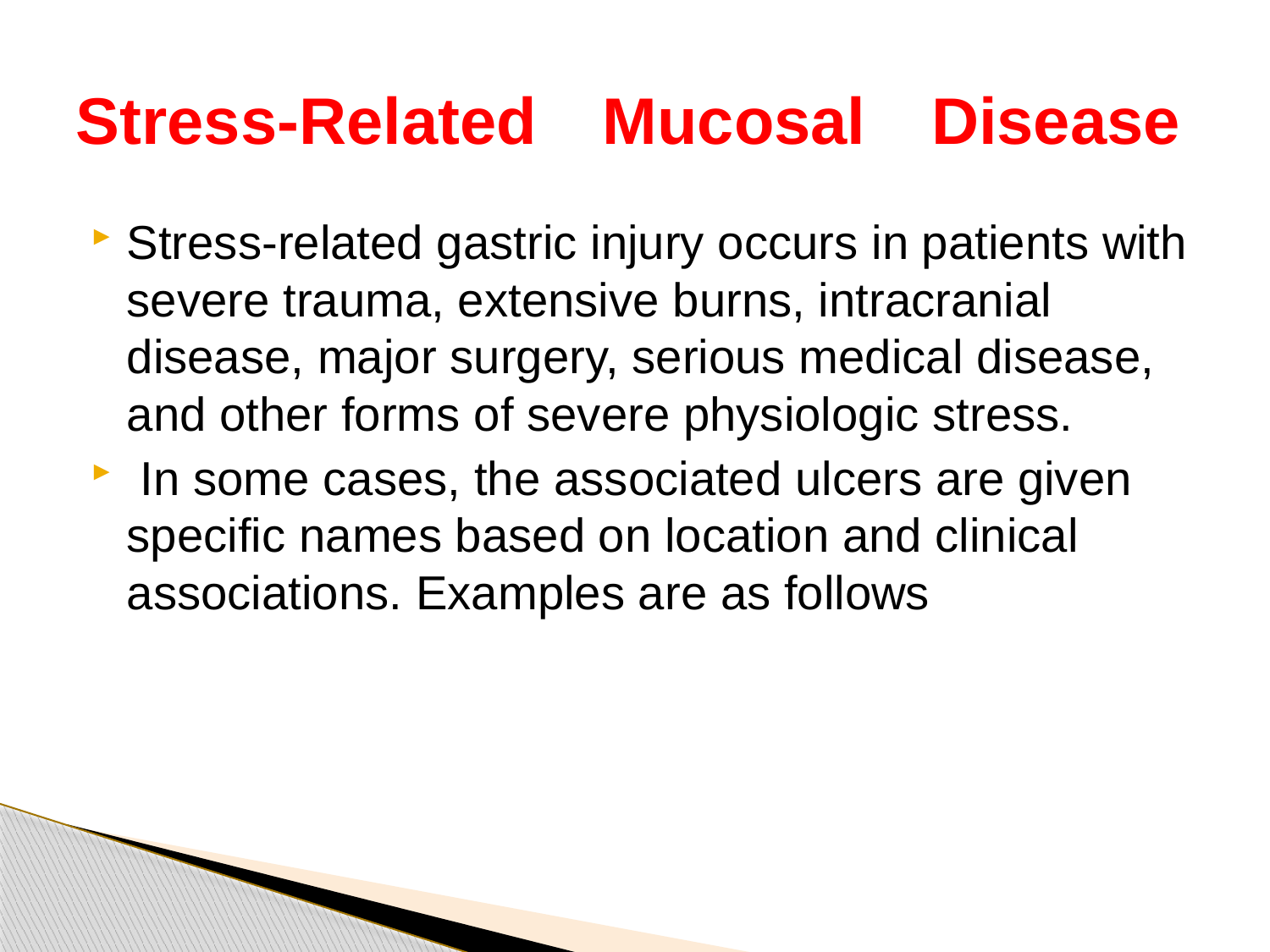

# Stress-Related Mucosal Disease
Stress-related gastric injury occurs in patients with severe trauma, extensive burns, intracranial disease, major surgery, serious medical disease, and other forms of severe physiologic stress.
 In some cases, the associated ulcers are given specific names based on location and clinical associations. Examples are as follows